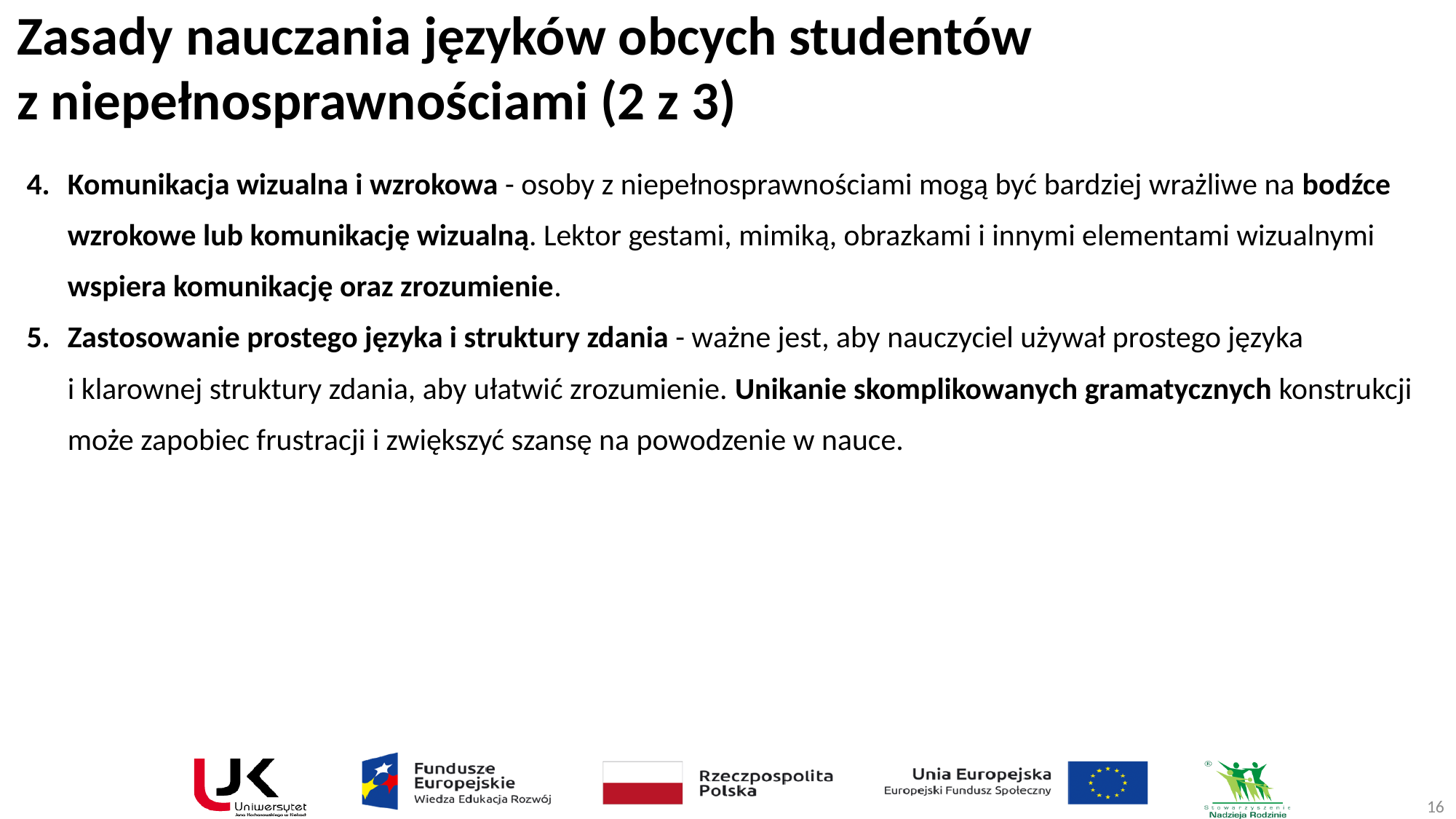

# Zasady nauczania języków obcych studentów z niepełnosprawnościami (2 z 3)
Komunikacja wizualna i wzrokowa - osoby z niepełnosprawnościami mogą być bardziej wrażliwe na bodźce wzrokowe lub komunikację wizualną. Lektor gestami, mimiką, obrazkami i innymi elementami wizualnymi wspiera komunikację oraz zrozumienie.
Zastosowanie prostego języka i struktury zdania - ważne jest, aby nauczyciel używał prostego języka
i klarownej struktury zdania, aby ułatwić zrozumienie. Unikanie skomplikowanych gramatycznych konstrukcji może zapobiec frustracji i zwiększyć szansę na powodzenie w nauce.

16